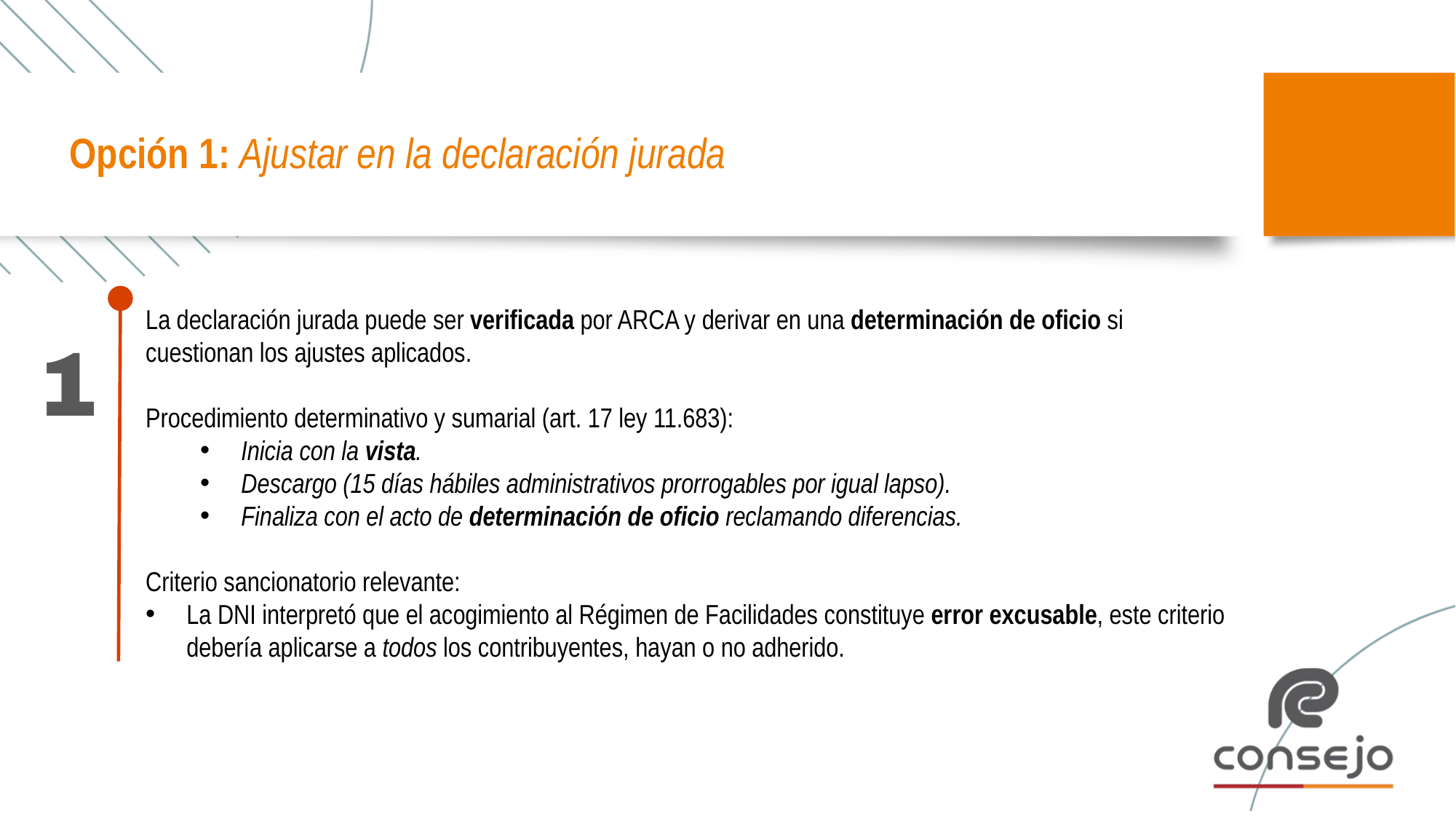

# Opción 1: Ajustar en la declaración jurada

La declaración jurada puede ser verificada por ARCA y derivar en una determinación de oficio si cuestionan los ajustes aplicados.

Procedimiento determinativo y sumarial (art. 17 ley 11.683):
Inicia con la vista.
Descargo (15 días hábiles administrativos prorrogables por igual lapso).
Finaliza con el acto de determinación de oficio reclamando diferencias.

Criterio sancionatorio relevante:
La DNI interpretó que el acogimiento al Régimen de Facilidades constituye error excusable, este criterio debería aplicarse a todos los contribuyentes, hayan o no adherido.
1